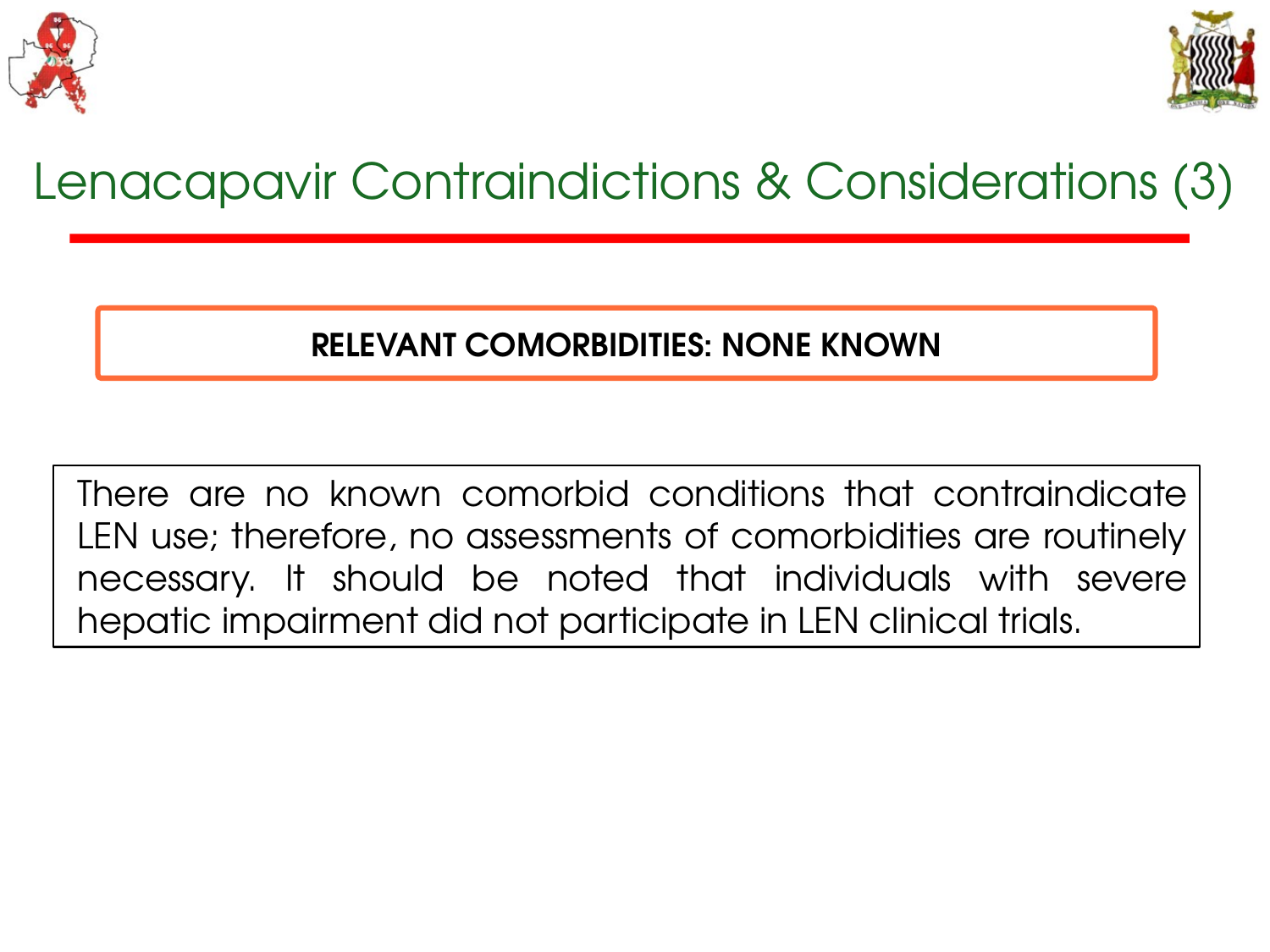

# Lenacapavir Contraindictions & Considerations (3)

RELEVANT COMORBIDITIES: NONE KNOWN
There are no known comorbid conditions that contraindicate LEN use; therefore, no assessments of comorbidities are routinely necessary. It should be noted that individuals with severe hepatic impairment did not participate in LEN clinical trials.